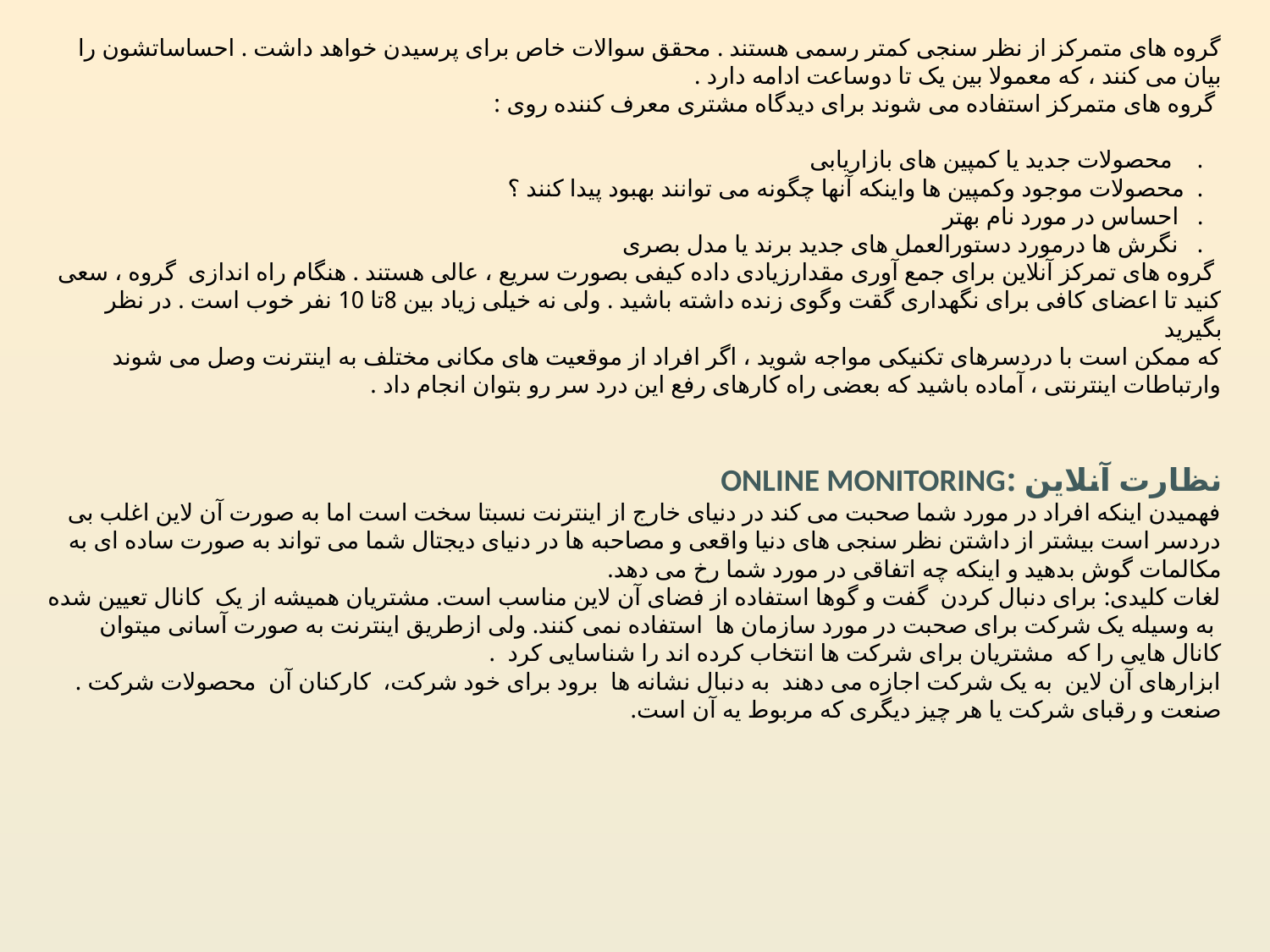

# گروه های متمرکز از نظر سنجی کمتر رسمی هستند . محقق سوالات خاص برای پرسیدن خواهد داشت . احساساتشون را بیان می کنند ، که معمولا بین یک تا دوساعت ادامه دارد . گروه های متمرکز استفاده می شوند برای دیدگاه مشتری معرف کننده روی : .    محصولات جدید یا کمپین های بازاریابی .  محصولات موجود وکمپین ها واینکه آنها چگونه می توانند بهبود پیدا کنند ؟ .   احساس در مورد نام بهتر .   نگرش ها درمورد دستورالعمل های جدید برند یا مدل بصری گروه های تمرکز آنلاین برای جمع آوری مقدارزیادی داده کیفی بصورت سریع ، عالی هستند . هنگام راه اندازی  گروه ، سعی کنید تا اعضای کافی برای نگهداری گقت وگوی زنده داشته باشید . ولی نه خیلی زیاد بین 8تا 10 نفر خوب است . در نظر بگیرید که ممکن است با دردسرهای تکنیکی مواجه شوید ، اگر افراد از موقعیت های مکانی مختلف به اینترنت وصل می شوند وارتباطات اینترنتی ، آماده باشید که بعضی راه کارهای رفع این درد سر رو بتوان انجام داد . نظارت آنلاین :online monitoring فهمیدن اینکه افراد در مورد شما صحبت می کند در دنیای خارج از اینترنت نسبتا سخت است اما به صورت آن لاین اغلب بی دردسر است بیشتر از داشتن نظر سنجی های دنیا واقعی و مصاحبه ها در دنیای دیجتال شما می تواند به صورت ساده ای به مکالمات گوش بدهید و اینکه چه اتفاقی در مورد شما رخ می دهد. لغات کلیدی: برای دنبال کردن  گفت و گوها استفاده از فضای آن لاین مناسب است. مشتریان همیشه از یک  کانال تعیین شده  به وسیله یک شرکت برای صحبت در مورد سازمان ها  استفاده نمی کنند. ولی ازطریق اینترنت به صورت آسانی میتوان کانال هایی را که  مشتریان برای شرکت ها انتخاب کرده اند را شناسایی کرد  . ابزارهای آن لاین  به یک شرکت اجازه می دهند  به دنبال نشانه ها  برود برای خود شرکت،  کارکنان آن  محصولات شرکت . صنعت و رقبای شرکت یا هر چیز دیگری که مربوط یه آن است.